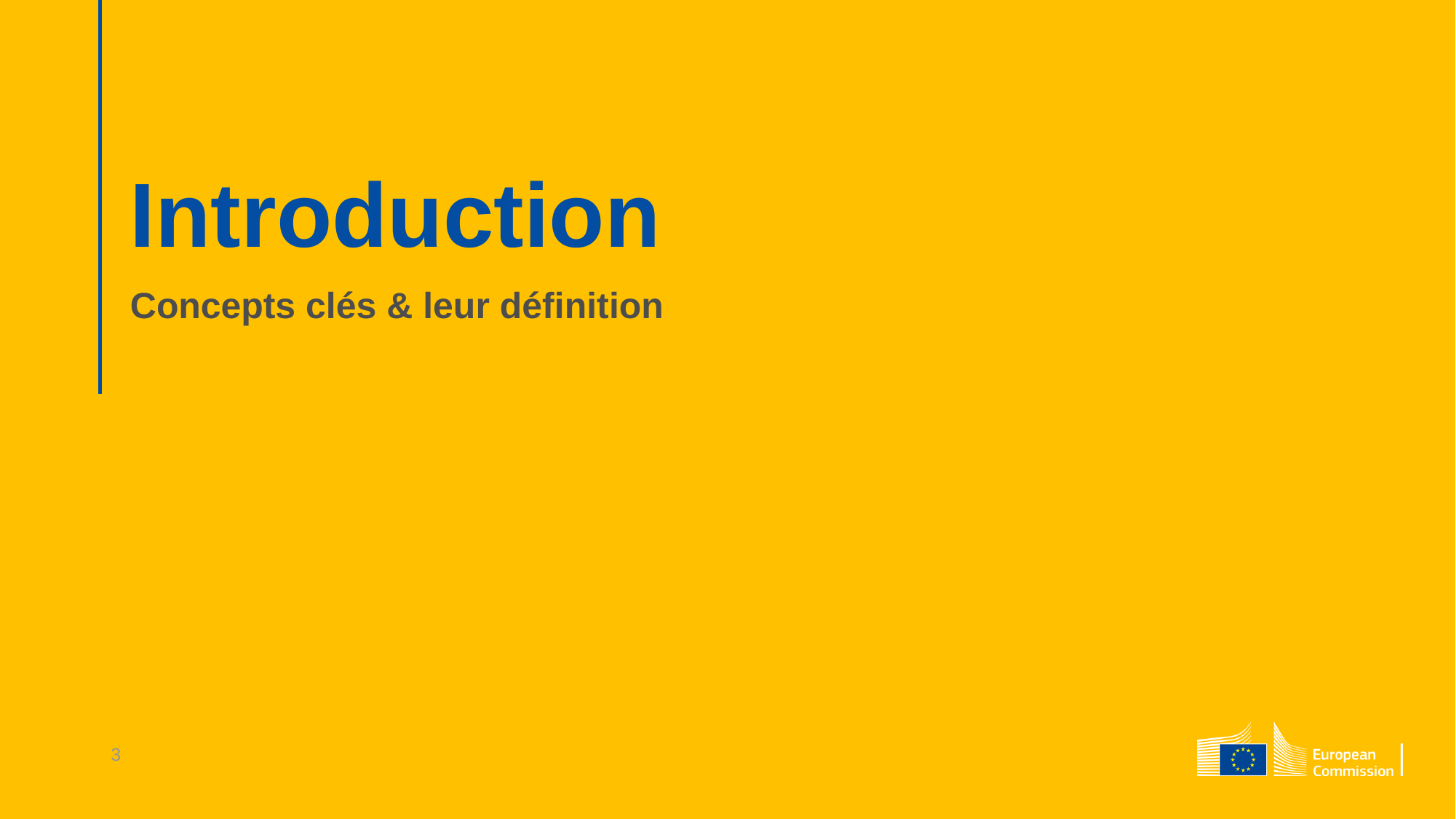

# Introduction
Concepts clés & leur définition
3